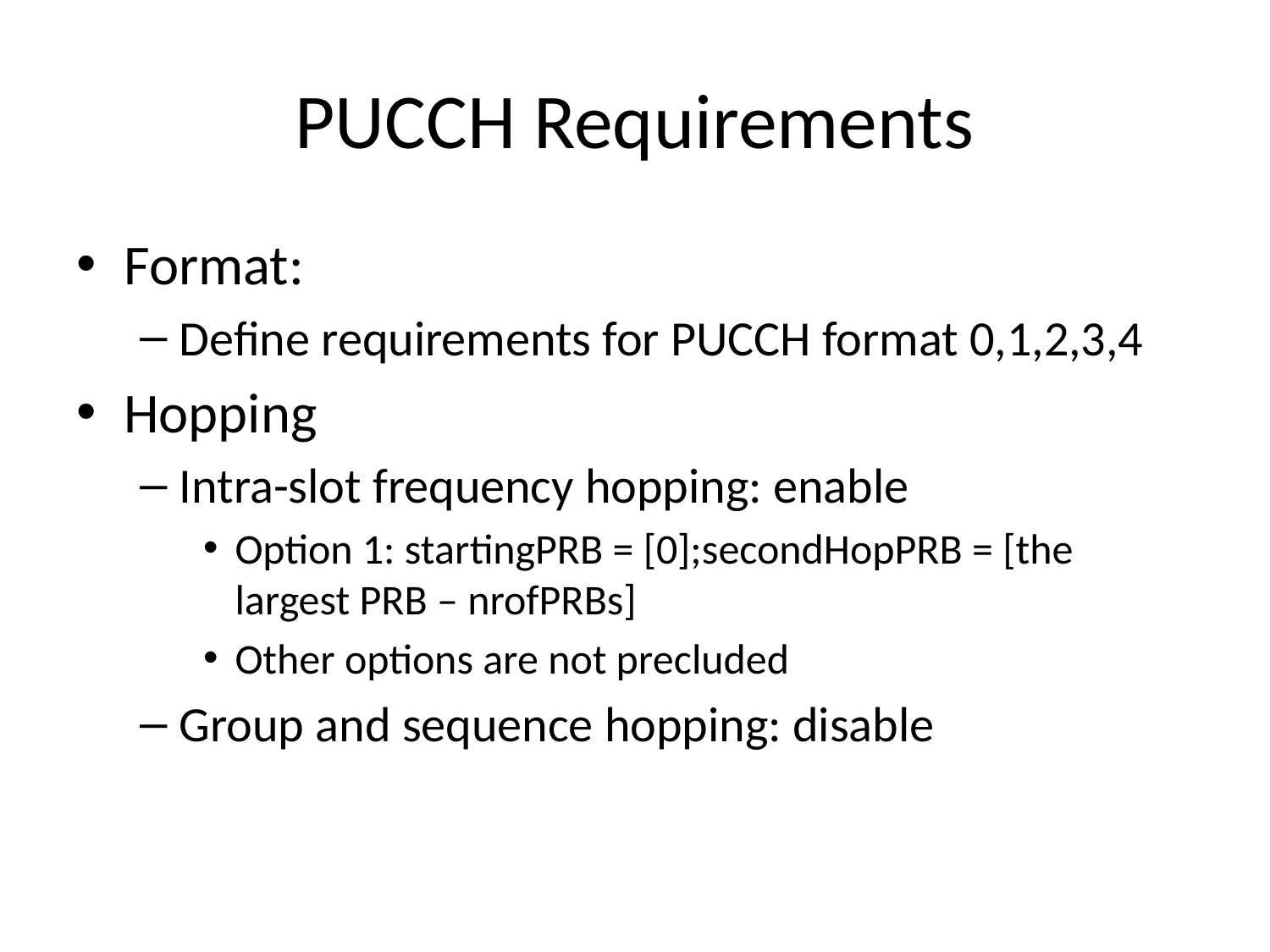

# PUCCH Requirements
Format:
Define requirements for PUCCH format 0,1,2,3,4
Hopping
Intra-slot frequency hopping: enable
Option 1: startingPRB = [0];secondHopPRB = [the largest PRB – nrofPRBs]
Other options are not precluded
Group and sequence hopping: disable